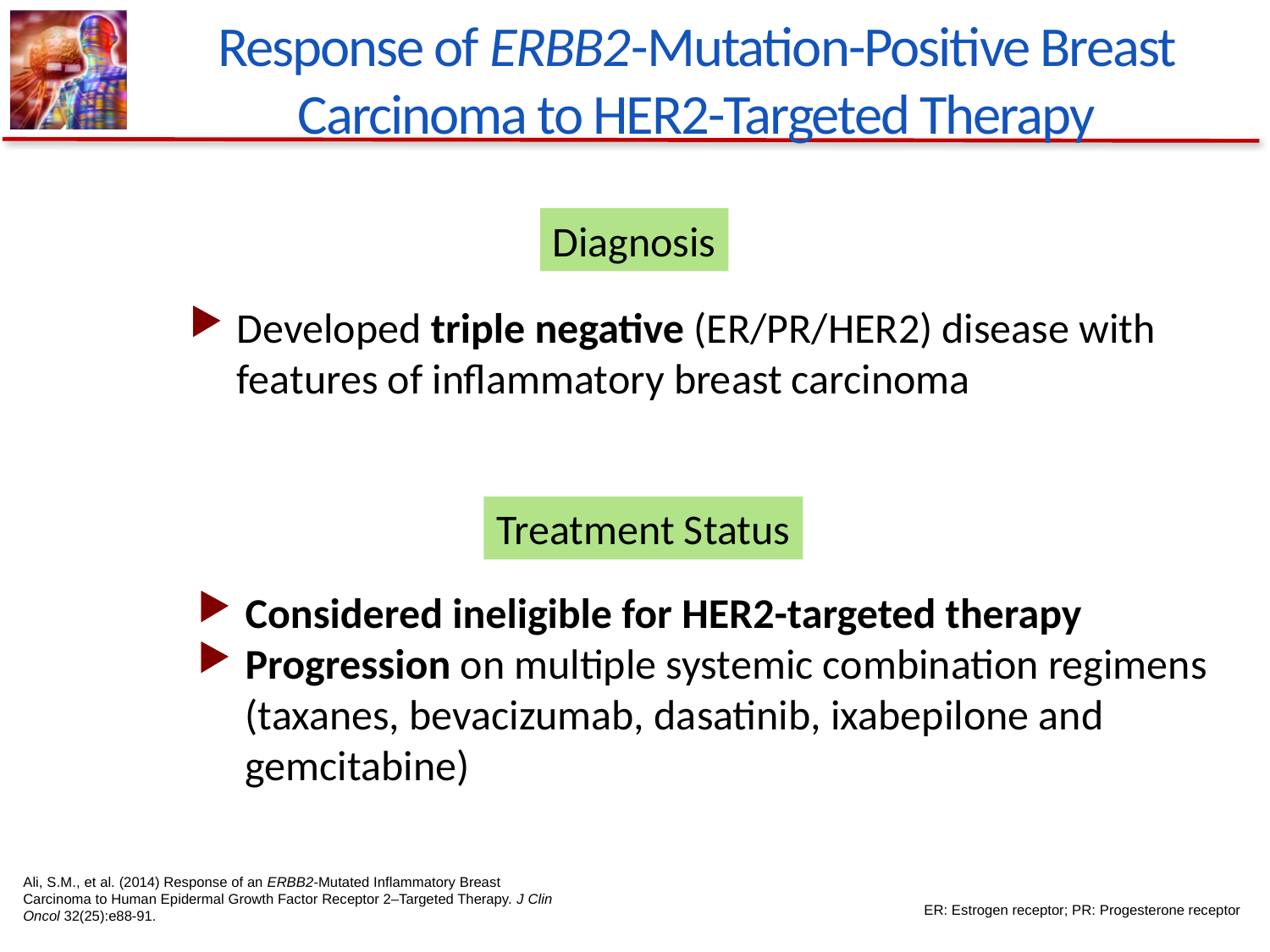

# Response of ERBB2-Mutation-Positive Breast Carcinoma to HER2-Targeted Therapy
Diagnosis
Developed triple negative (ER/PR/HER2) disease with features of inflammatory breast carcinoma
Treatment Status
Considered ineligible for HER2-targeted therapy
Progression on multiple systemic combination regimens (taxanes, bevacizumab, dasatinib, ixabepilone and gemcitabine)
Ali, S.M., et al. (2014) Response of an ERBB2-Mutated Inflammatory Breast Carcinoma to Human Epidermal Growth Factor Receptor 2–Targeted Therapy. J Clin Oncol 32(25):e88-91.
ER: Estrogen receptor; PR: Progesterone receptor